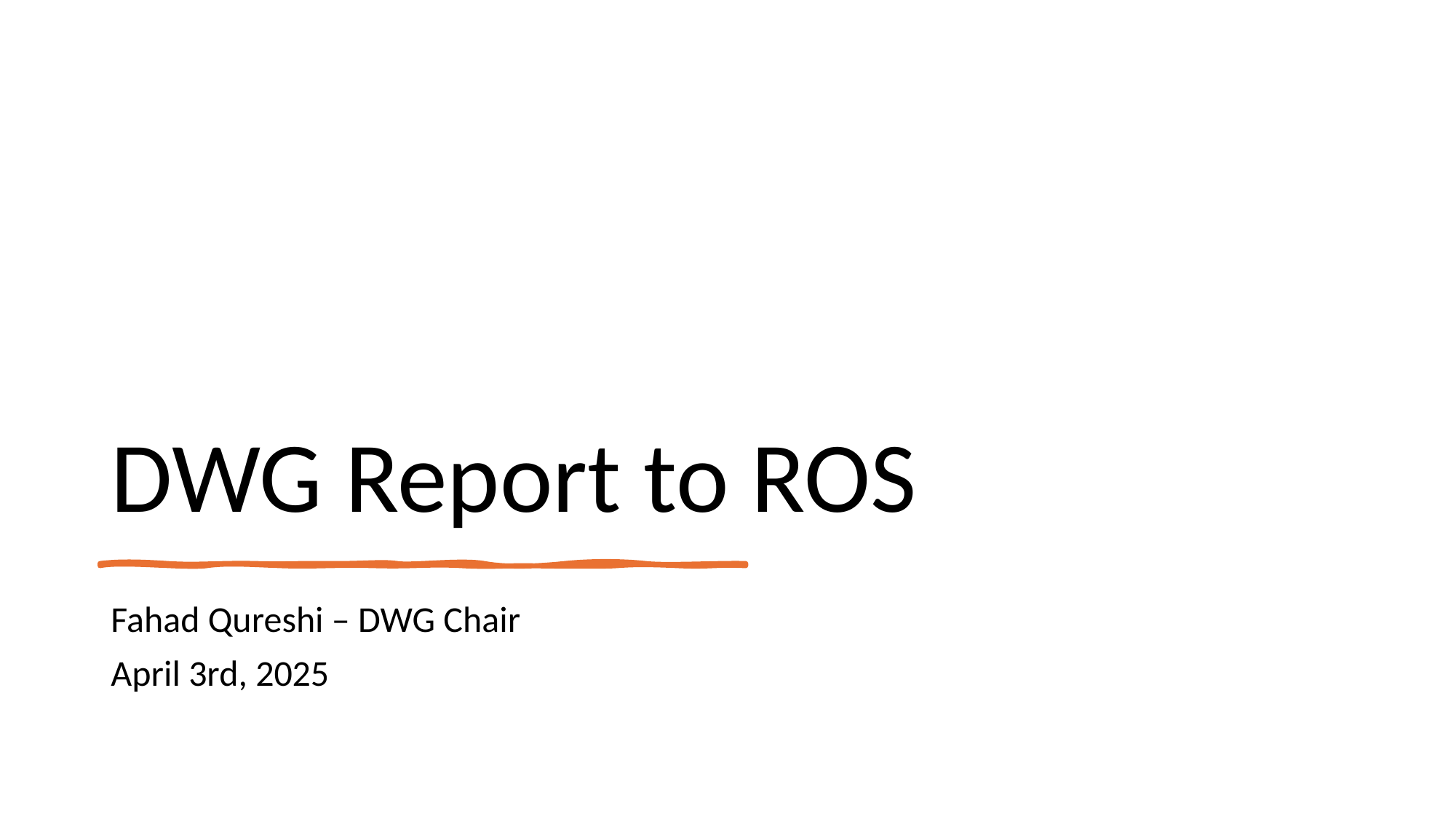

# DWG Report to ROS

Fahad Qureshi – DWG Chair
April 3rd, 2025